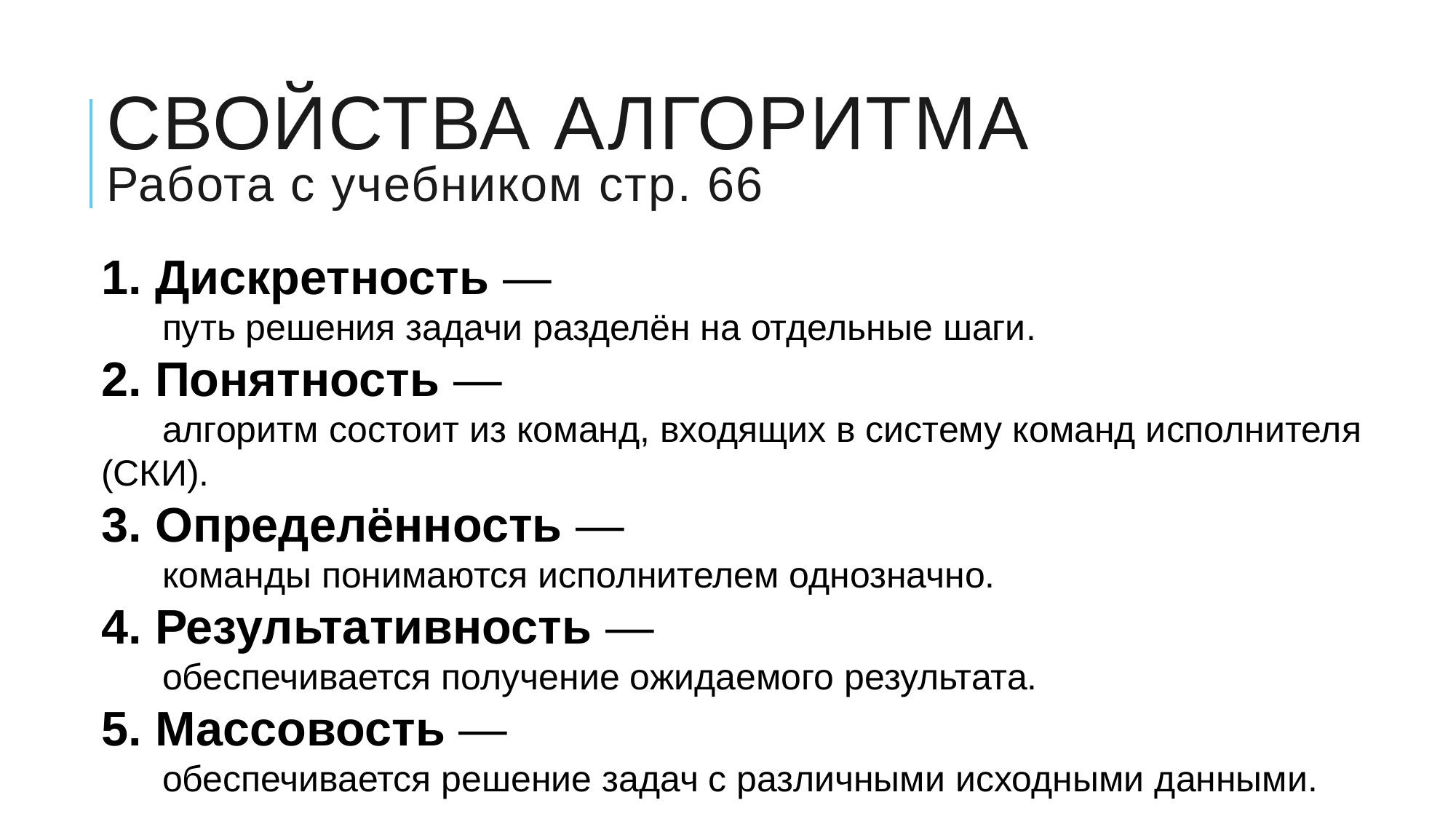

# Свойства алгоритма Работа с учебником стр. 66
1. Дискретность —
      путь решения задачи разделён на отдельные шаги.
2. Понятность —
      алгоритм состоит из команд, входящих в систему команд исполнителя (СКИ).
3. Определённость —
      команды понимаются исполнителем однозначно.
4. Результативность —
      обеспечивается получение ожидаемого результата.
5. Массовость —
      обеспечивается решение задач с различными исходными данными.